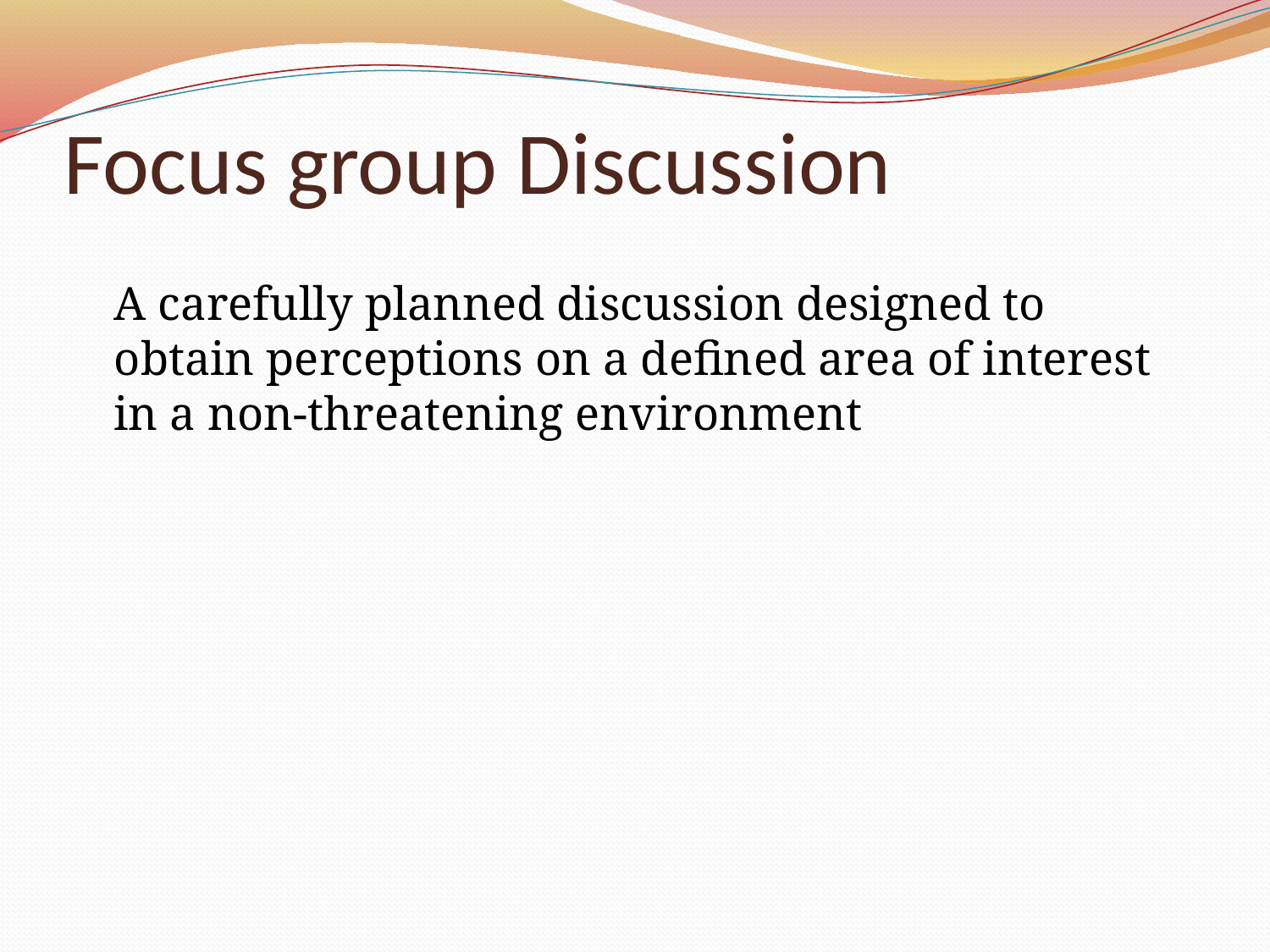

# Focus group Discussion
	A carefully planned discussion designed to obtain perceptions on a defined area of interest in a non-threatening environment